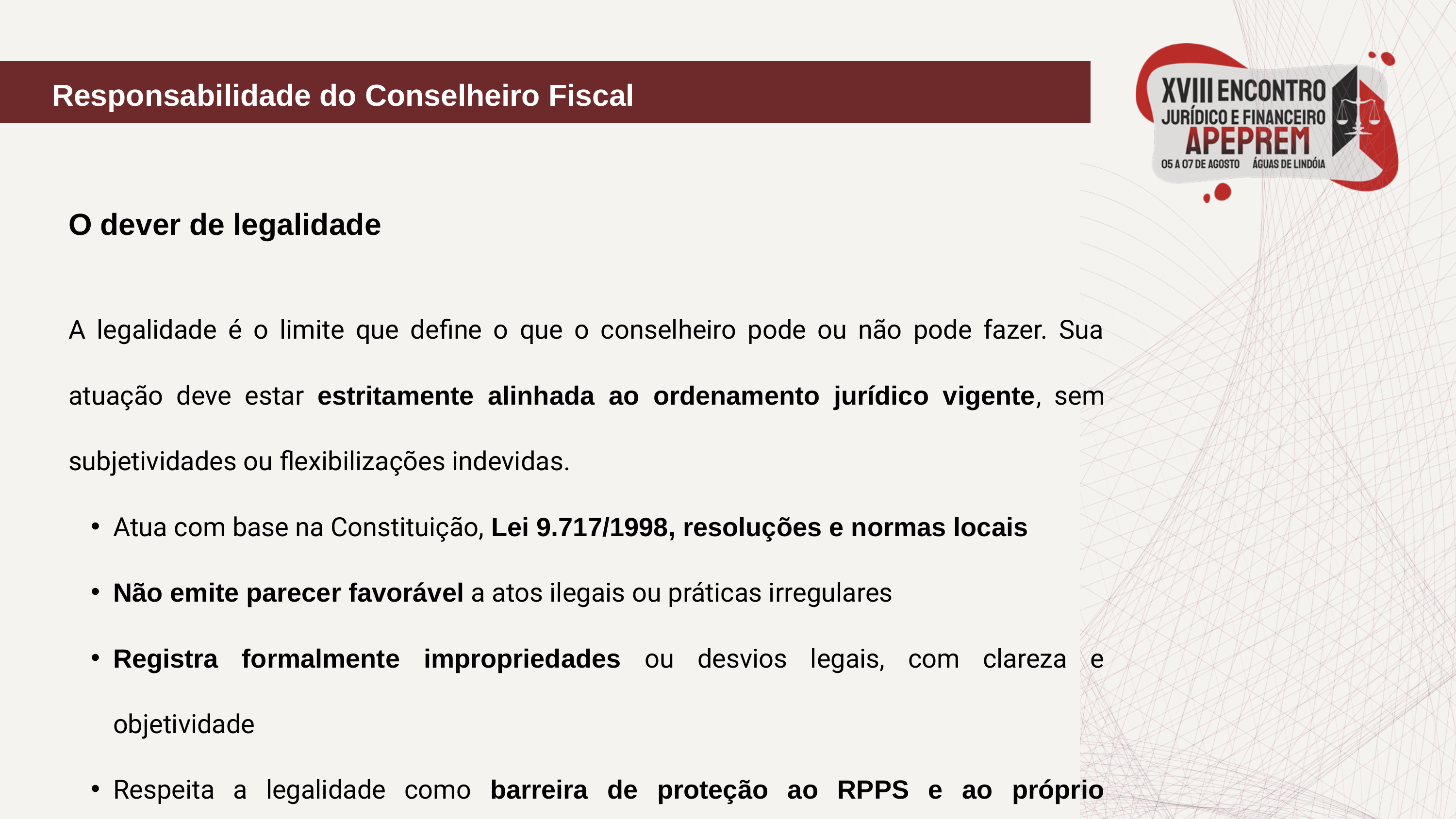

Responsabilidade do Conselheiro Fiscal
O dever de legalidade
A legalidade é o limite que define o que o conselheiro pode ou não pode fazer. Sua atuação deve estar estritamente alinhada ao ordenamento jurídico vigente, sem subjetividades ou flexibilizações indevidas.
Atua com base na Constituição, Lei 9.717/1998, resoluções e normas locais
Não emite parecer favorável a atos ilegais ou práticas irregulares
Registra formalmente impropriedades ou desvios legais, com clareza e objetividade
Respeita a legalidade como barreira de proteção ao RPPS e ao próprio conselheiro